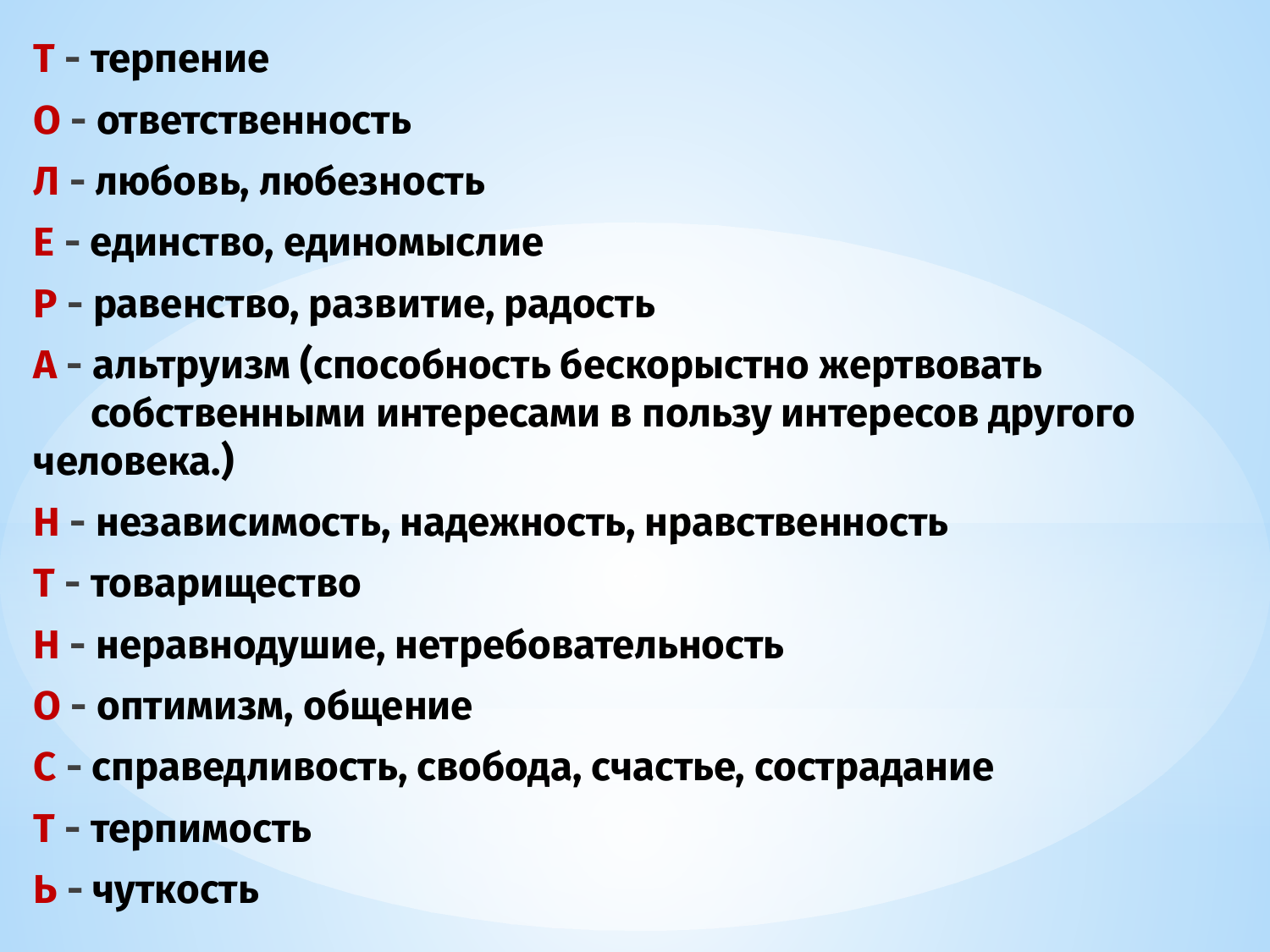

Т - терпение
О - ответственность
Л - любовь, любезность
Е - единство, единомыслие
Р - равенство, развитие, радость
А - альтруизм (способность бескорыстно жертвовать                          собственными интересами в пользу интересов другого человека.)
Н - независимость, надежность, нравственность
Т - товарищество
Н - неравнодушие, нетребовательность
О - оптимизм, общение
С - справедливость, свобода, счастье, сострадание
Т - терпимость
Ь - чуткость

#